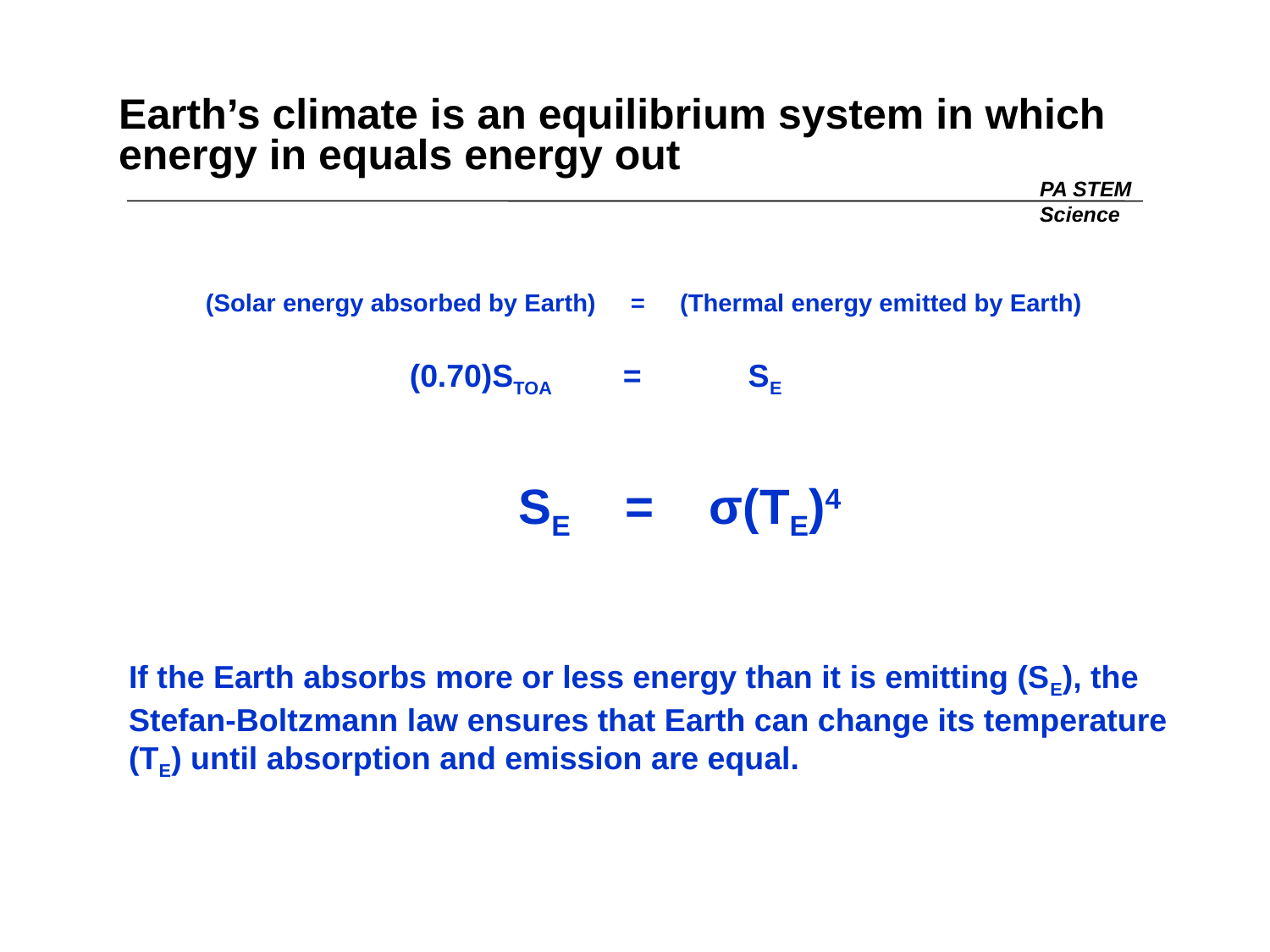

# Earth’s climate is an equilibrium system in which energy in equals energy out
PA STEM
Science

           (Solar energy absorbed by Earth)     =     (Thermal energy emitted by Earth)

		   (0.70)STOA        =            SE

			 SE    =    σ(TE)4

If the Earth absorbs more or less energy than it is emitting (SE), the Stefan-Boltzmann law ensures that Earth can change its temperature (TE) until absorption and emission are equal.